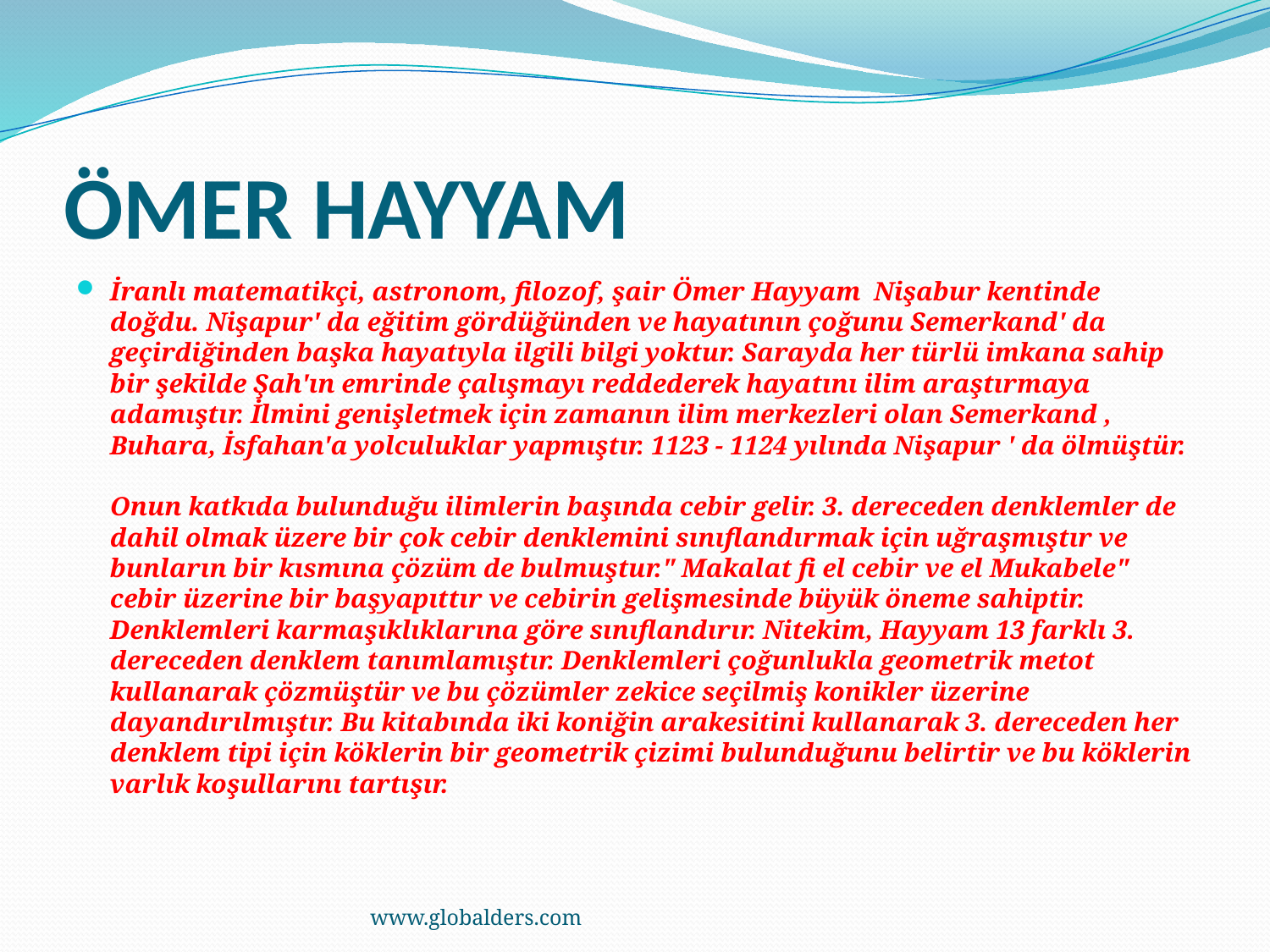

# ÖMER HAYYAM
İranlı matematikçi, astronom, filozof, şair Ömer Hayyam  Nişabur kentinde doğdu. Nişapur' da eğitim gördüğünden ve hayatının çoğunu Semerkand' da geçirdiğinden başka hayatıyla ilgili bilgi yoktur. Sarayda her türlü imkana sahip bir şekilde Şah'ın emrinde çalışmayı reddederek hayatını ilim araştırmaya adamıştır. İlmini genişletmek için zamanın ilim merkezleri olan Semerkand , Buhara, İsfahan'a yolculuklar yapmıştır. 1123 - 1124 yılında Nişapur ' da ölmüştür.
Onun katkıda bulunduğu ilimlerin başında cebir gelir. 3. dereceden denklemler de dahil olmak üzere bir çok cebir denklemini sınıflandırmak için uğraşmıştır ve bunların bir kısmına çözüm de bulmuştur." Makalat fi el cebir ve el Mukabele" cebir üzerine bir başyapıttır ve cebirin gelişmesinde büyük öneme sahiptir. Denklemleri karmaşıklıklarına göre sınıflandırır. Nitekim, Hayyam 13 farklı 3. dereceden denklem tanımlamıştır. Denklemleri çoğunlukla geometrik metot kullanarak çözmüştür ve bu çözümler zekice seçilmiş konikler üzerine dayandırılmıştır. Bu kitabında iki koniğin arakesitini kullanarak 3. dereceden her denklem tipi için köklerin bir geometrik çizimi bulunduğunu belirtir ve bu köklerin varlık koşullarını tartışır.
www.globalders.com